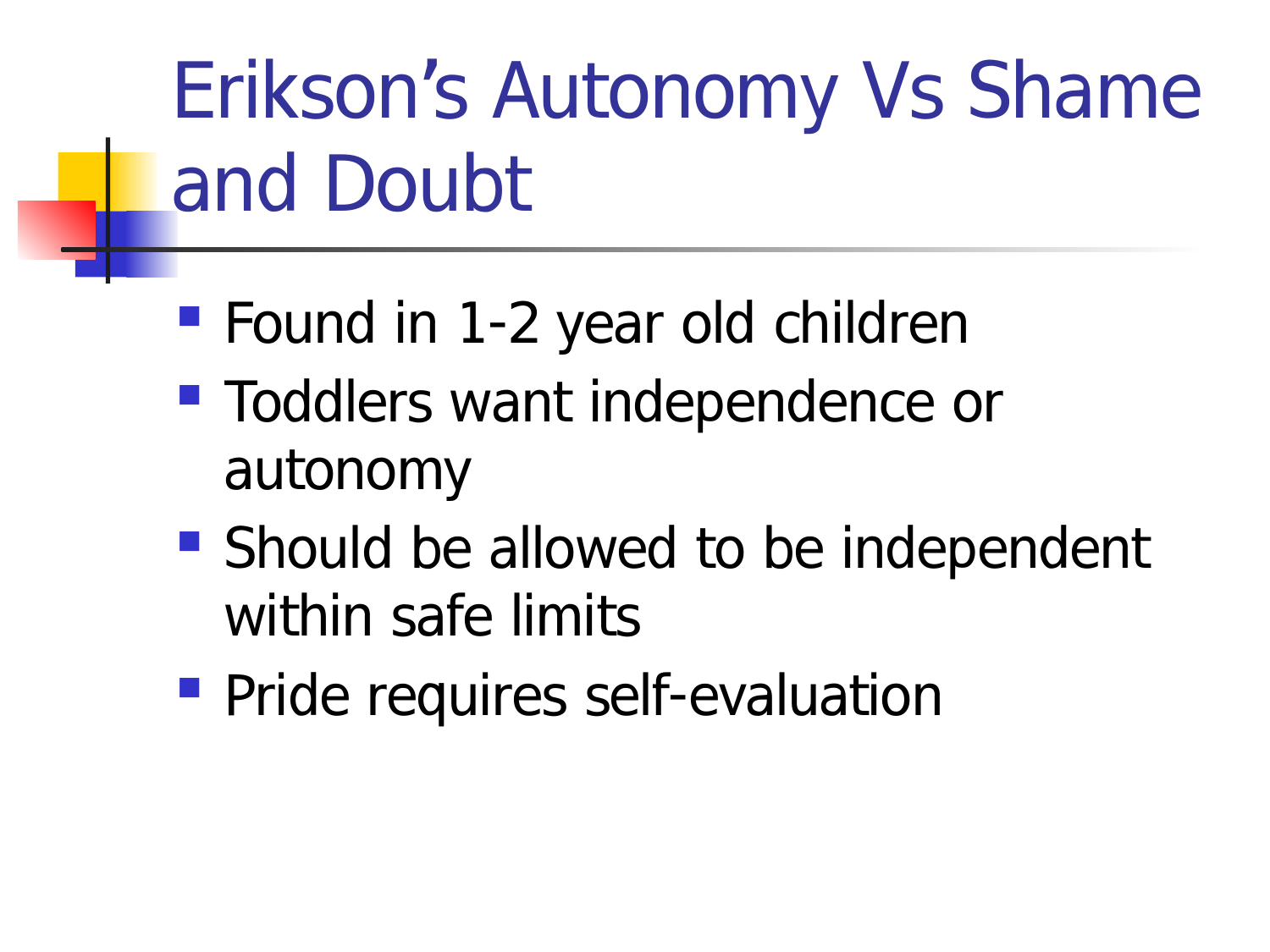

# Erikson’s Autonomy Vs Shame and Doubt
Found in 1-2 year old children
Toddlers want independence or autonomy
Should be allowed to be independent within safe limits
Pride requires self-evaluation